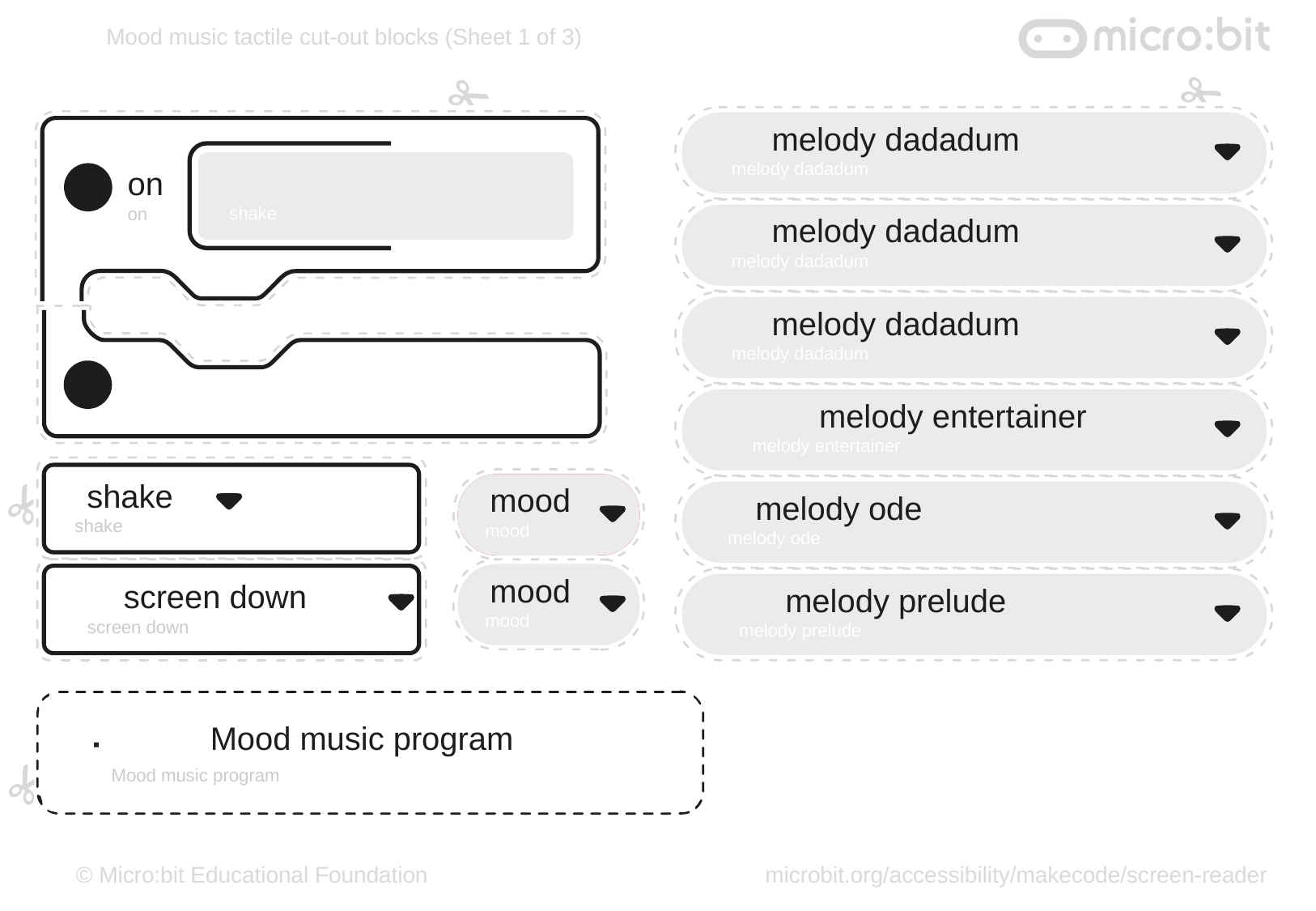

Mood music tactile cut-out blocks (Sheet 1 of 3)

melody dadadum

melody dadadum

on

shake
on

melody dadadum

melody dadadum

melody dadadum

melody dadadum

melody entertainer

melody entertainer

shake

mood
mood

melody ode

shake

mood
mood
mood
melody ode

mood

screen down

melody prelude

mood

screen down
melody prelude

⠠
Mood music program
Mood music program

© Micro:bit Educational Foundation
microbit.org/accessibility/makecode/screen-reader